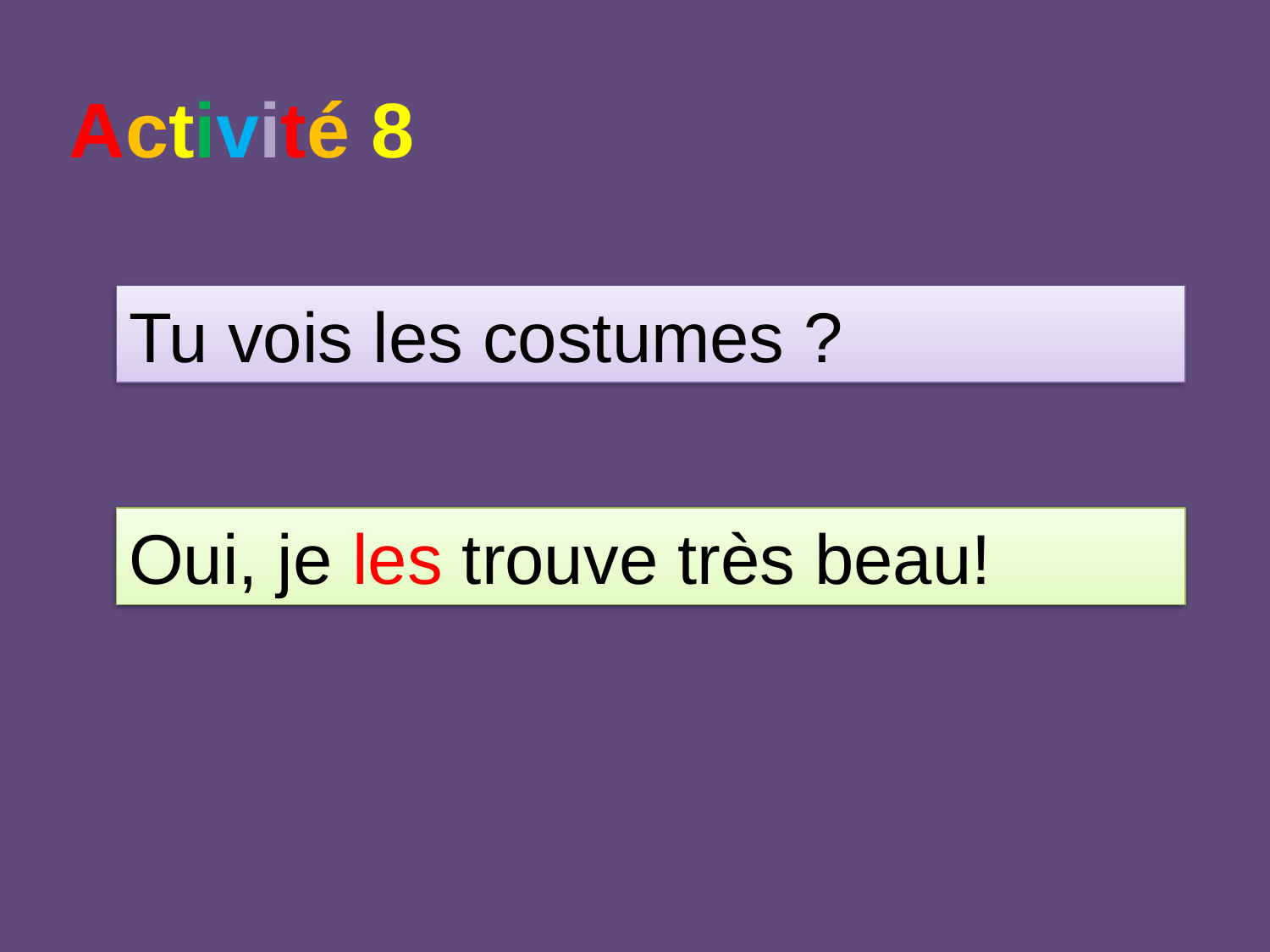

Activité 8
Tu vois les costumes ?
Oui, je les trouve très beau!